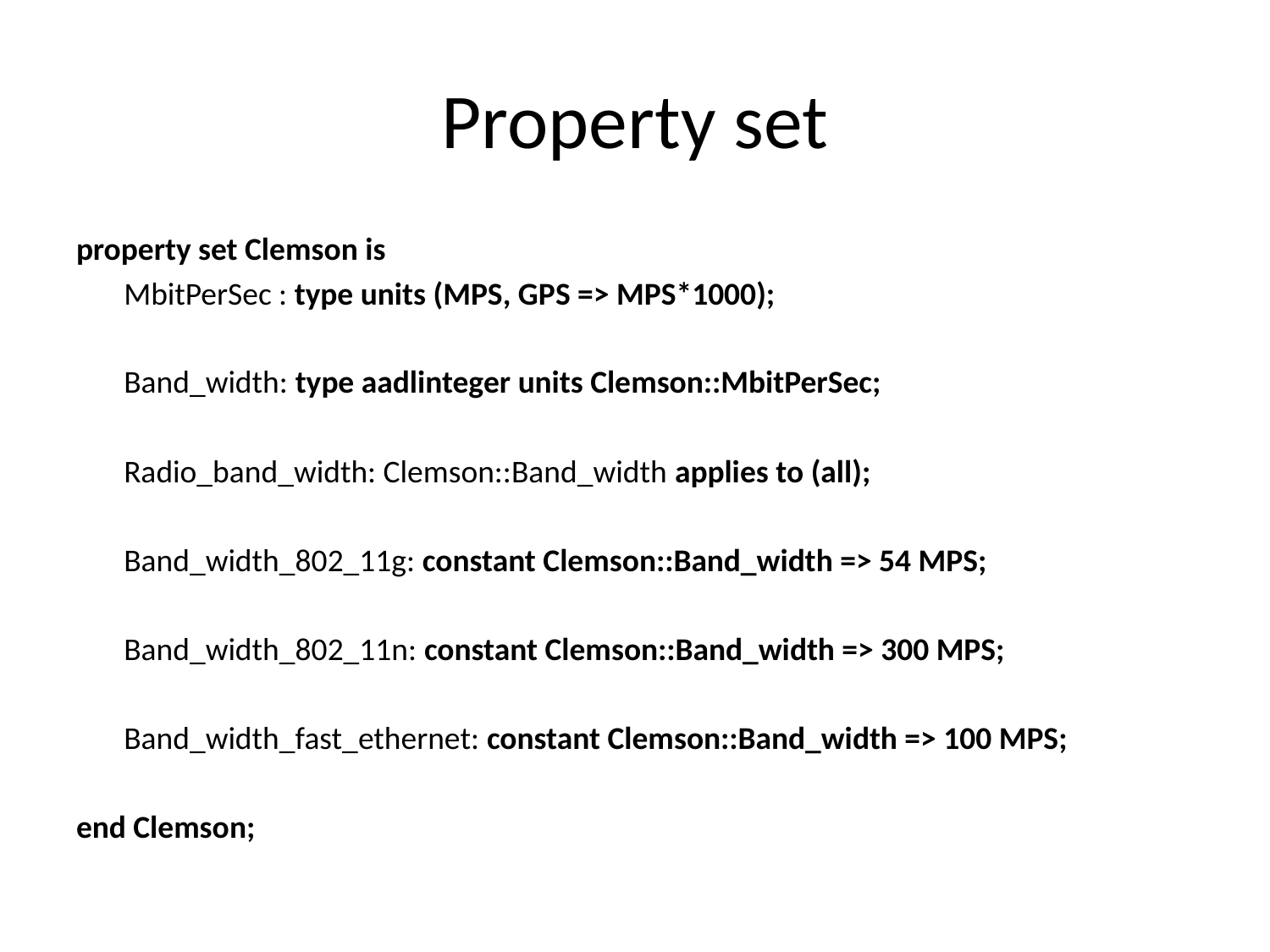

# Property set
property set Clemson is
	MbitPerSec : type units (MPS, GPS => MPS*1000);

	Band_width: type aadlinteger units Clemson::MbitPerSec;

	Radio_band_width: Clemson::Band_width applies to (all);

	Band_width_802_11g: constant Clemson::Band_width => 54 MPS;

   	Band_width_802_11n: constant Clemson::Band_width => 300 MPS;

    	Band_width_fast_ethernet: constant Clemson::Band_width => 100 MPS;

end Clemson;